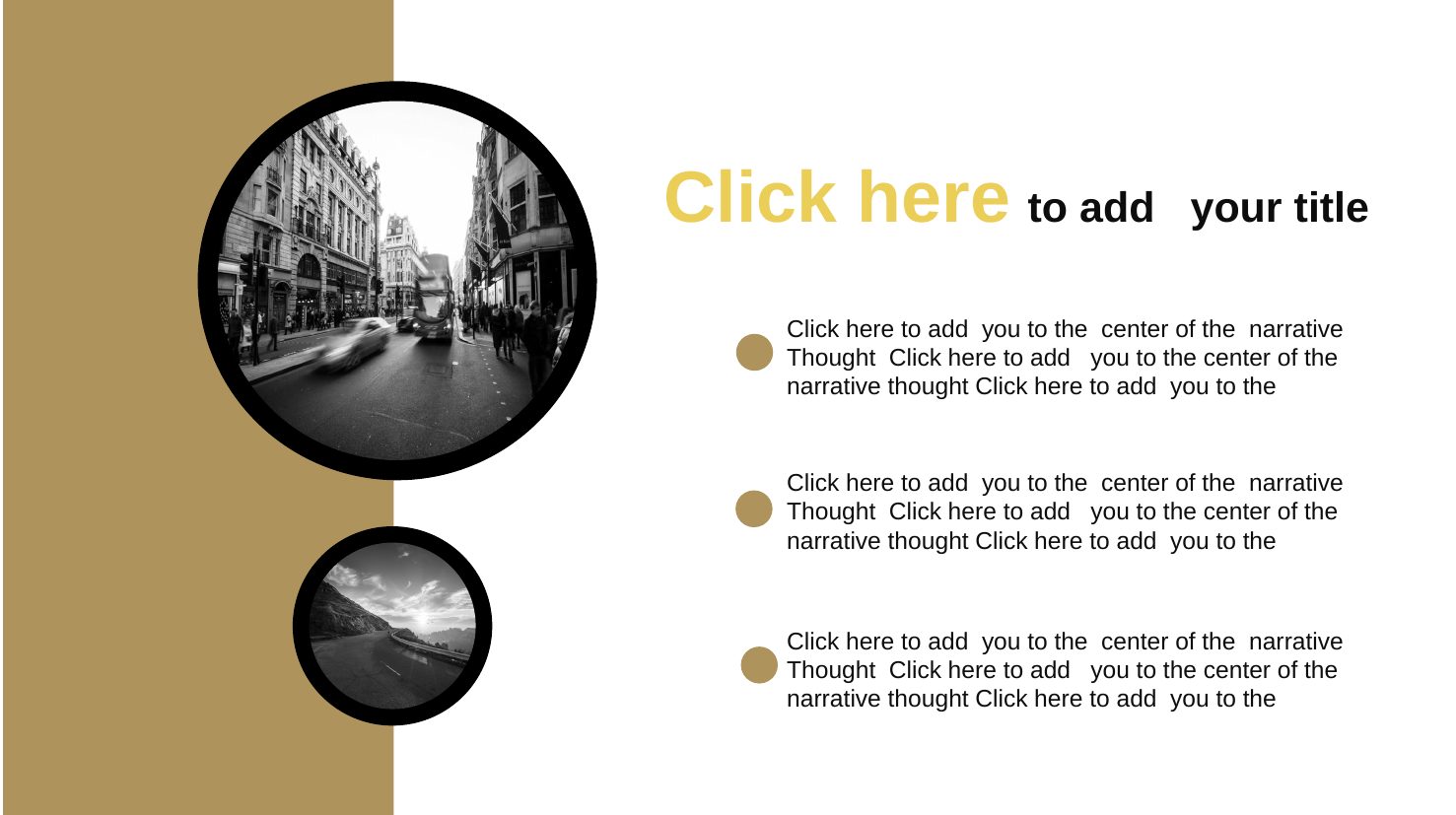

Click here to add   your title

Click here to add  you to the  center of the  narrative
Thought  Click here to add   you to the center of the
narrative thought Click here to add  you to the

Click here to add  you to the  center of the  narrative
Thought  Click here to add   you to the center of the
narrative thought Click here to add  you to the

Click here to add  you to the  center of the  narrative
Thought  Click here to add   you to the center of the
narrative thought Click here to add  you to the